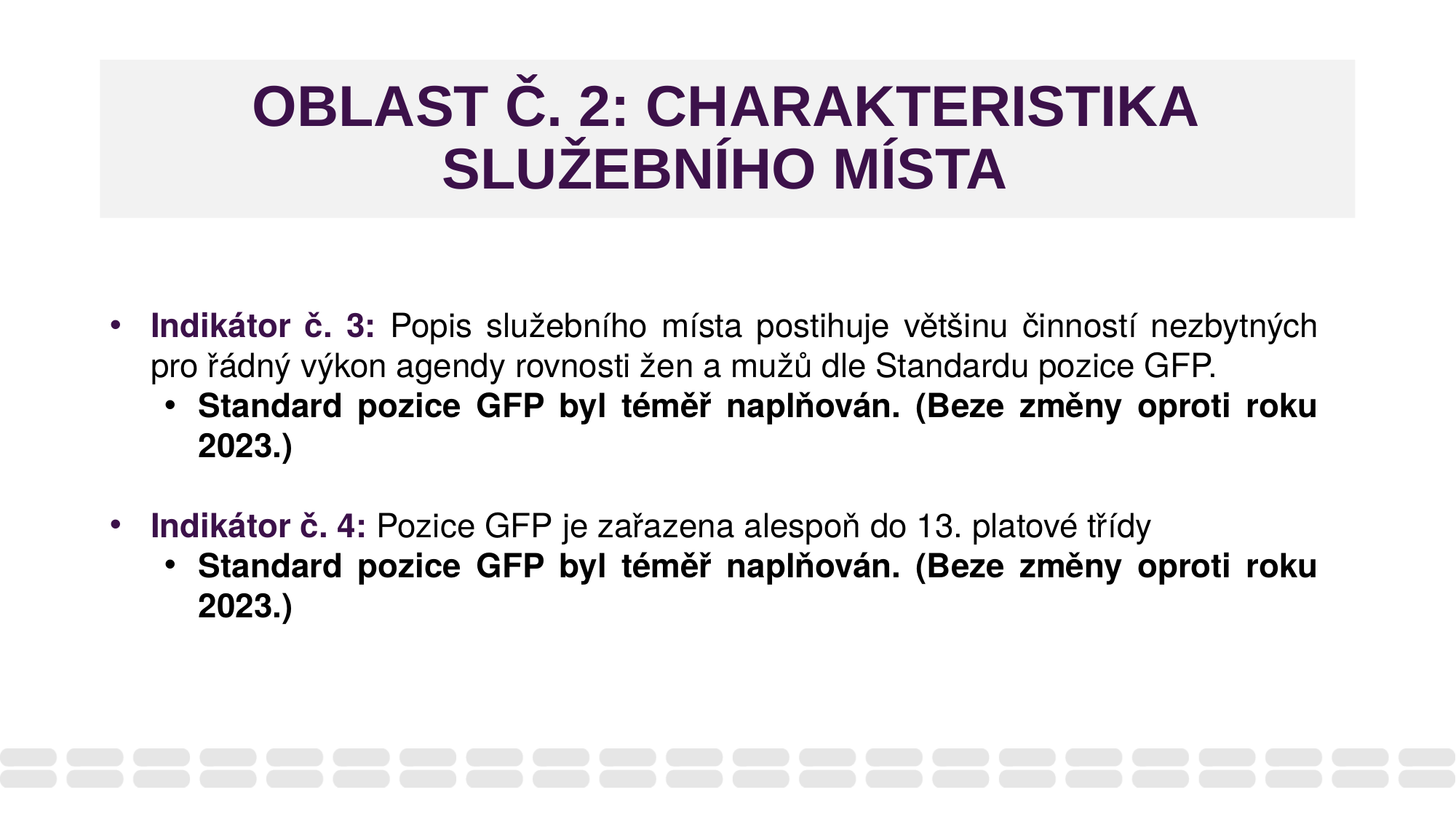

# Oblast č. 2: Charakteristika služebního místa
Indikátor č. 3: Popis služebního místa postihuje většinu činností nezbytných pro řádný výkon agendy rovnosti žen a mužů dle Standardu pozice GFP.
Standard pozice GFP byl téměř naplňován. (Beze změny oproti roku 2023.)

Indikátor č. 4: Pozice GFP je zařazena alespoň do 13. platové třídy
Standard pozice GFP byl téměř naplňován. (Beze změny oproti roku 2023.)